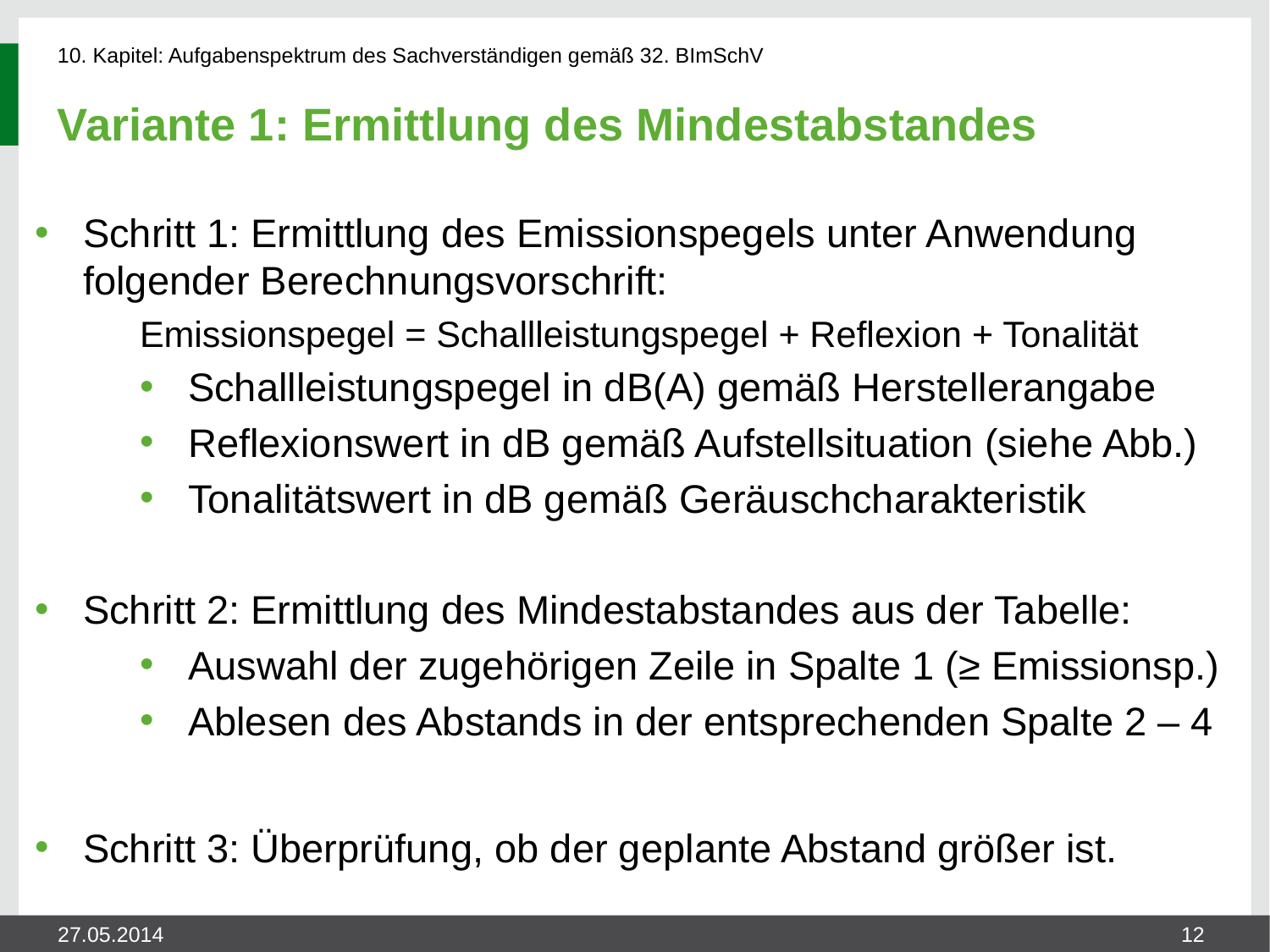

# Variante 1: Ermittlung des Mindestabstandes
Schritt 1: Ermittlung des Emissionspegels unter Anwendung folgender Berechnungsvorschrift:
Emissionspegel = Schallleistungspegel + Reflexion + Tonalität
Schallleistungspegel in dB(A) gemäß Herstellerangabe
Reflexionswert in dB gemäß Aufstellsituation (siehe Abb.)
Tonalitätswert in dB gemäß Geräuschcharakteristik

Schritt 2: Ermittlung des Mindestabstandes aus der Tabelle:
Auswahl der zugehörigen Zeile in Spalte 1 (≥ Emissionsp.)
Ablesen des Abstands in der entsprechenden Spalte 2 – 4

Schritt 3: Überprüfung, ob der geplante Abstand größer ist.

27.05.2014
12